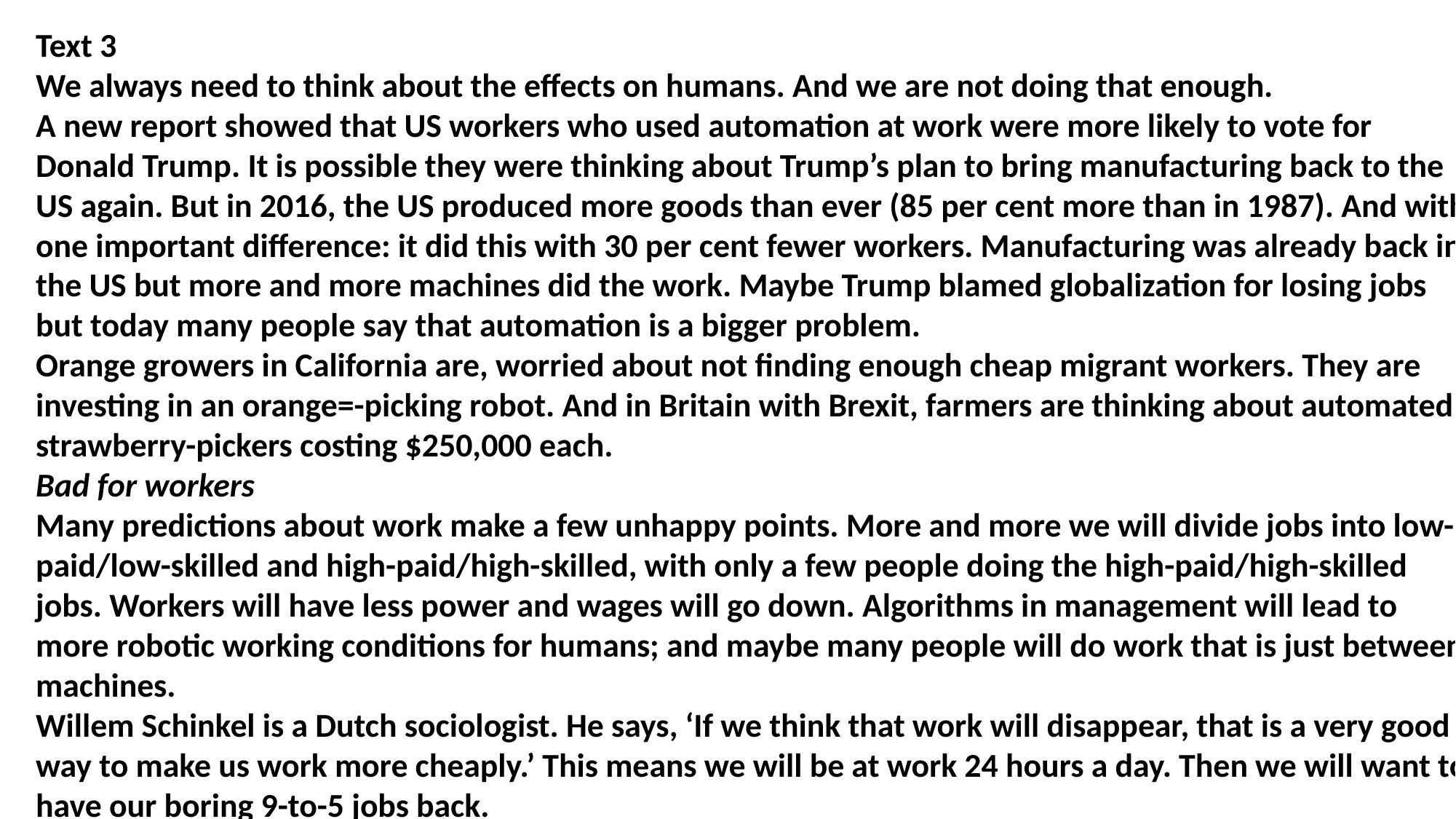

Text 3
We always need to think about the effects on humans. And we are not doing that enough.
A new report showed that US workers who used automation at work were more likely to vote for Donald Trump. It is possible they were thinking about Trump’s plan to bring manufacturing back to the US again. But in 2016, the US produced more goods than ever (85 per cent more than in 1987). And with one important difference: it did this with 30 per cent fewer workers. Manufacturing was already back in the US but more and more machines did the work. Maybe Trump blamed globalization for losing jobs but today many people say that automation is a bigger problem.
Orange growers in California are, worried about not finding enough cheap migrant workers. They are investing in an orange=-picking robot. And in Britain with Brexit, farmers are thinking about automated strawberry-pickers costing $250,000 each.
Bad for workers
Many predictions about work make a few unhappy points. More and more we will divide jobs into low-paid/low-skilled and high-paid/high-skilled, with only a few people doing the high-paid/high-skilled jobs. Workers will have less power and wages will go down. Algorithms in management will lead to more robotic working conditions for humans; and maybe many people will do work that is just between machines.
Willem Schinkel is a Dutch sociologist. He says, ‘If we think that work will disappear, that is a very good way to make us work more cheaply.’ This means we will be at work 24 hours a day. Then we will want to have our boring 9-to-5 jobs back.

#